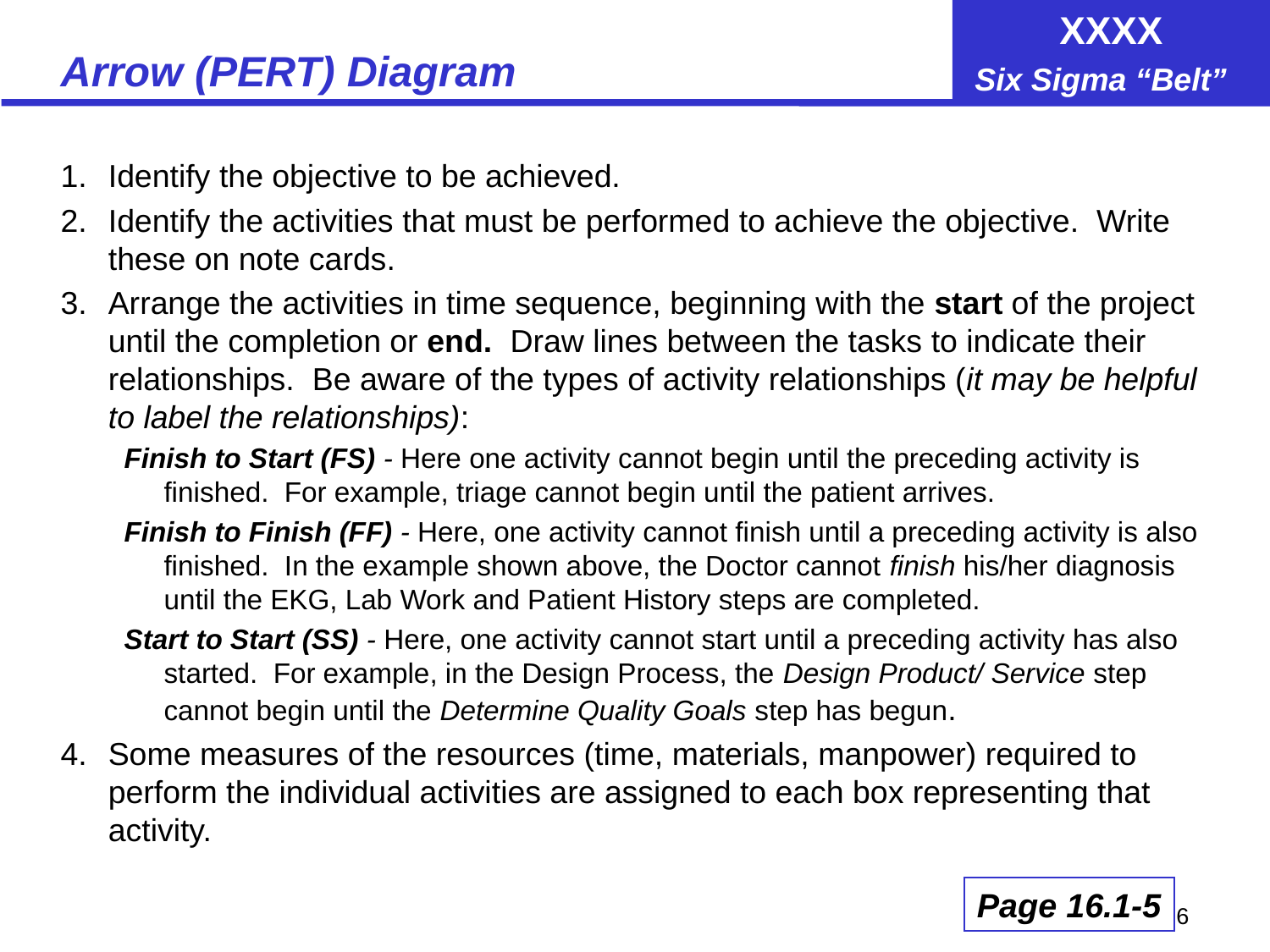

# Arrow (PERT) Diagram
1.	Identify the objective to be achieved.
2.	Identify the activities that must be performed to achieve the objective.  Write these on note cards.
3.	Arrange the activities in time sequence, beginning with the start of the project until the completion or end.  Draw lines between the tasks to indicate their relationships.  Be aware of the types of activity relationships (it may be helpful to label the relationships):
Finish to Start (FS) - Here one activity cannot begin until the preceding activity is finished.  For example, triage cannot begin until the patient arrives.
Finish to Finish (FF) - Here, one activity cannot finish until a preceding activity is also finished.  In the example shown above, the Doctor cannot finish his/her diagnosis until the EKG, Lab Work and Patient History steps are completed.
Start to Start (SS) - Here, one activity cannot start until a preceding activity has also started.  For example, in the Design Process, the Design Product/ Service step cannot begin until the Determine Quality Goals step has begun.
4.	Some measures of the resources (time, materials, manpower) required to perform the individual activities are assigned to each box representing that activity.
Page 16.1-5